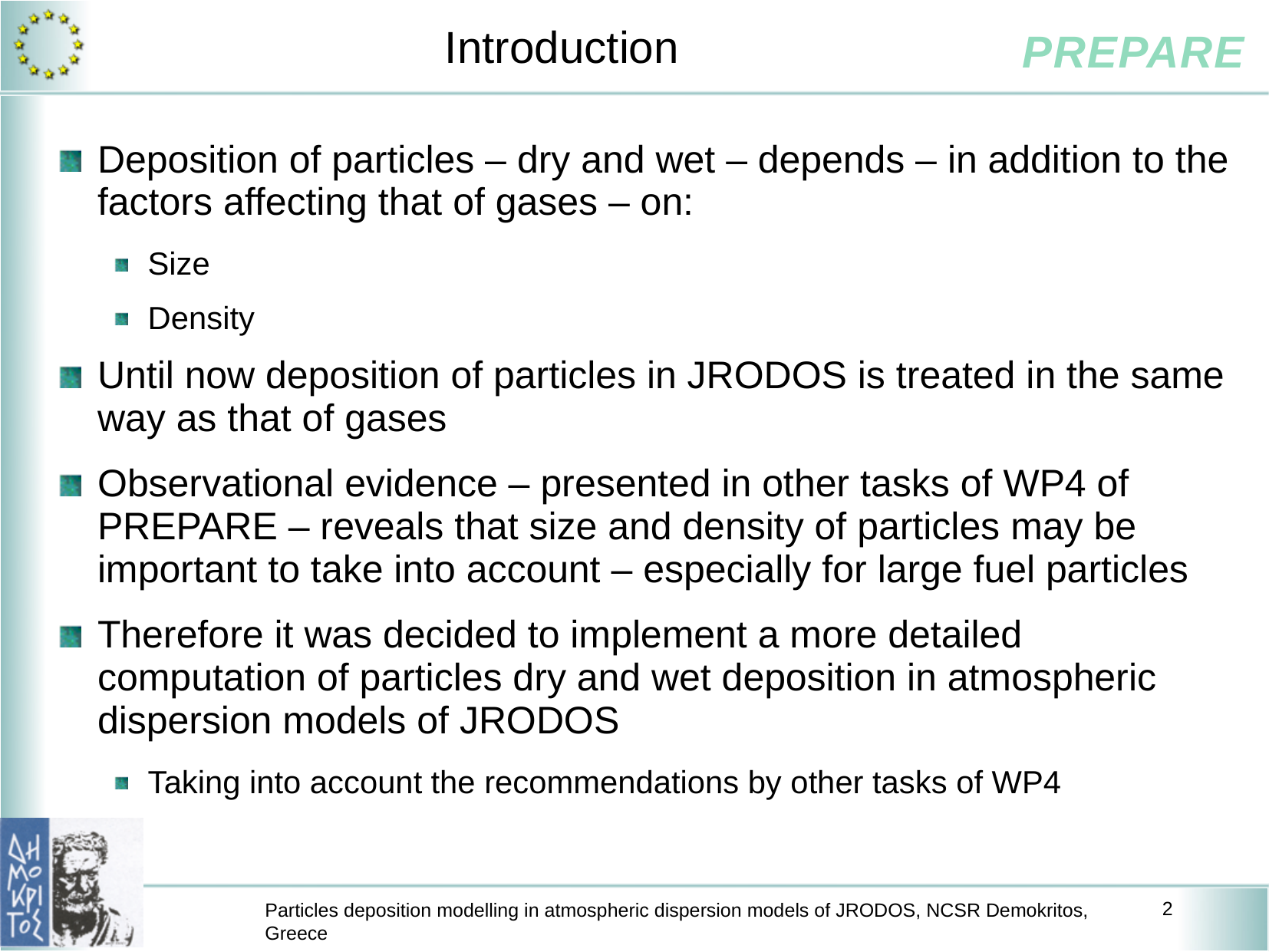

# Introduction
Deposition of particles – dry and wet – depends – in addition to the factors affecting that of gases – on:
Size
Density
Until now deposition of particles in JRODOS is treated in the same way as that of gases
Observational evidence – presented in other tasks of WP4 of PREPARE – reveals that size and density of particles may be important to take into account – especially for large fuel particles
Therefore it was decided to implement a more detailed computation of particles dry and wet deposition in atmospheric dispersion models of JRODOS
Taking into account the recommendations by other tasks of WP4